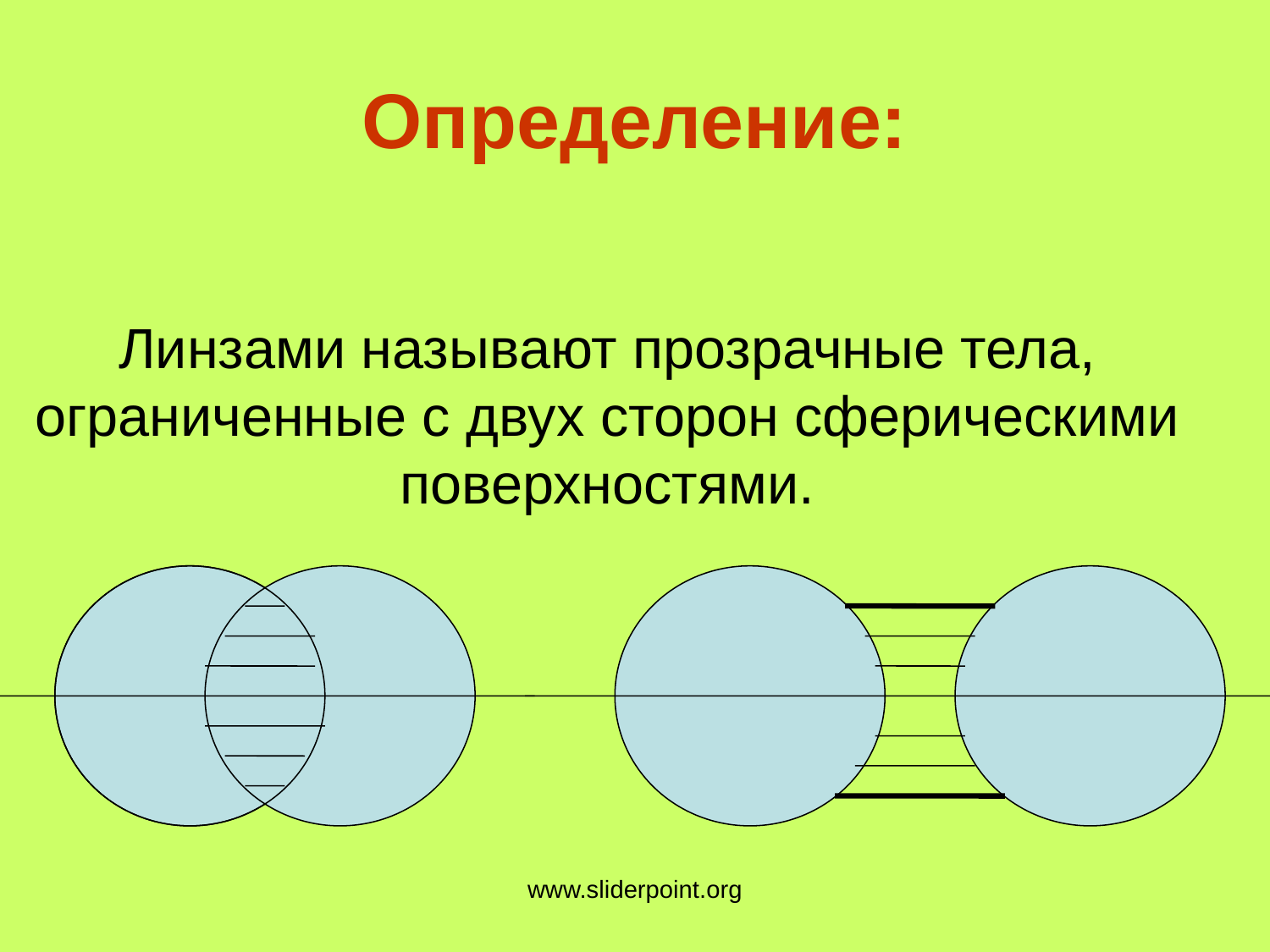

# Определение:
Линзами называют прозрачные тела, ограниченные с двух сторон сферическими поверхностями.

www.sliderpoint.org